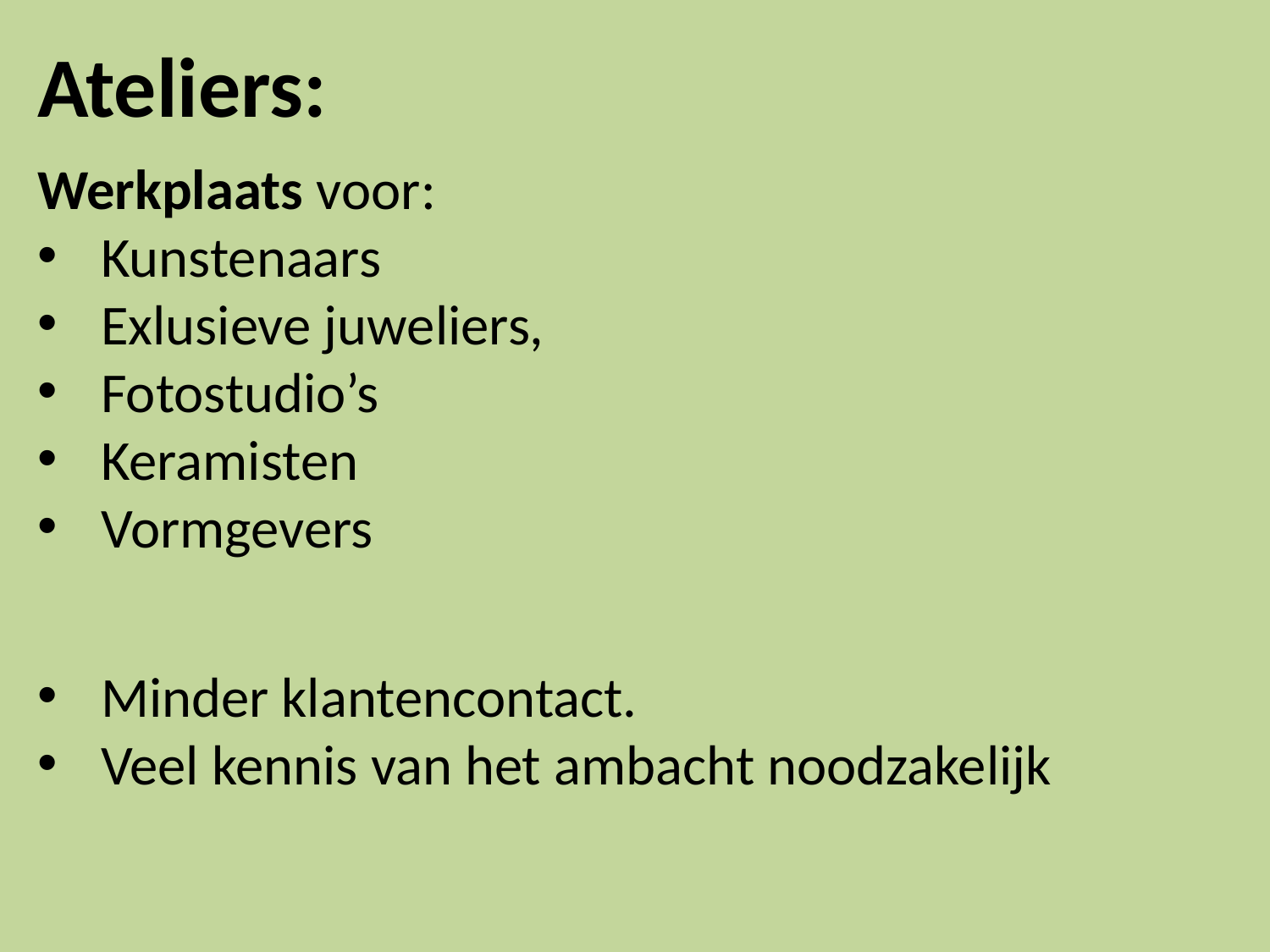

Ateliers:

Werkplaats voor:
Kunstenaars
Exlusieve juweliers,
Fotostudio’s
Keramisten
Vormgevers

Minder klantencontact.
Veel kennis van het ambacht noodzakelijk